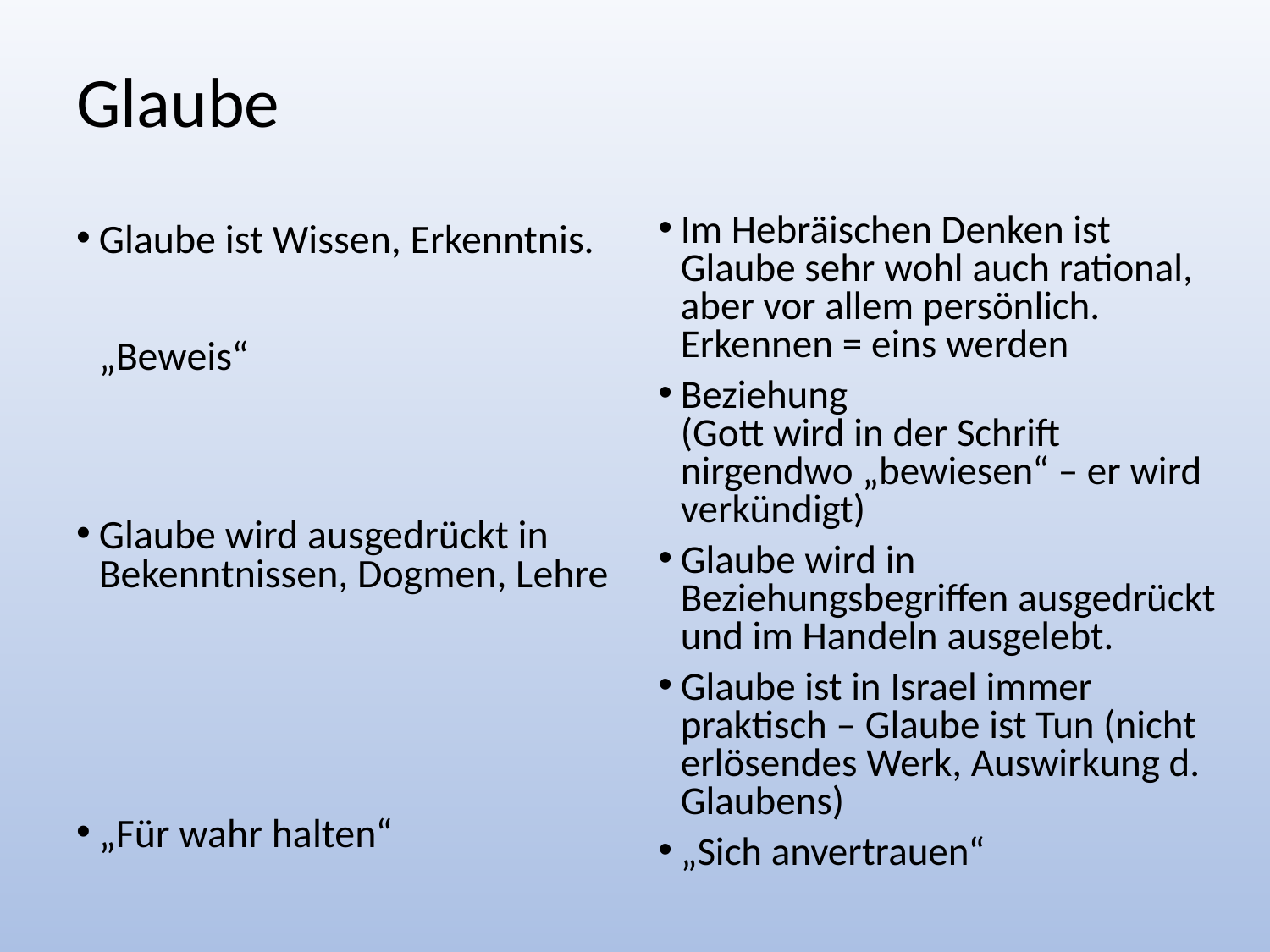

# Glaube
Im Hebräischen Denken ist Glaube sehr wohl auch rational, aber vor allem persönlich.
Erkennen = eins werden
Beziehung
(Gott wird in der Schrift nirgendwo „bewiesen“ – er wird verkündigt)
Glaube wird in Beziehungsbegriffen ausgedrückt und im Handeln ausgelebt.
Glaube ist in Israel immer praktisch – Glaube ist Tun (nicht erlösendes Werk, Auswirkung d. Glaubens)
„Sich anvertrauen“
Glaube ist Wissen, Erkenntnis.
„Beweis“
Glaube wird ausgedrückt in Bekenntnissen, Dogmen, Lehre

„Für wahr halten“